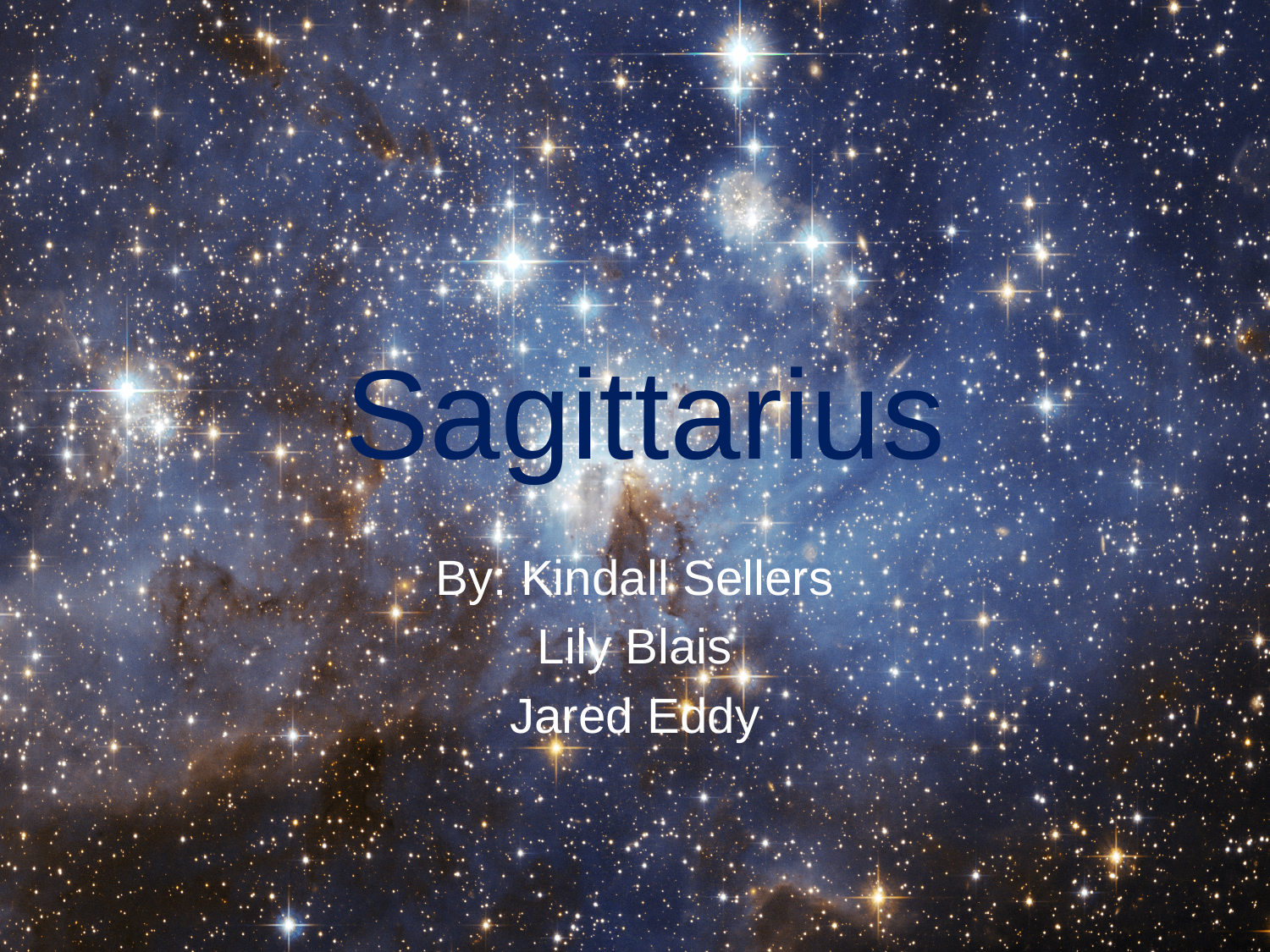

# Sagittarius
By: Kindall Sellers
Lily Blais
Jared Eddy